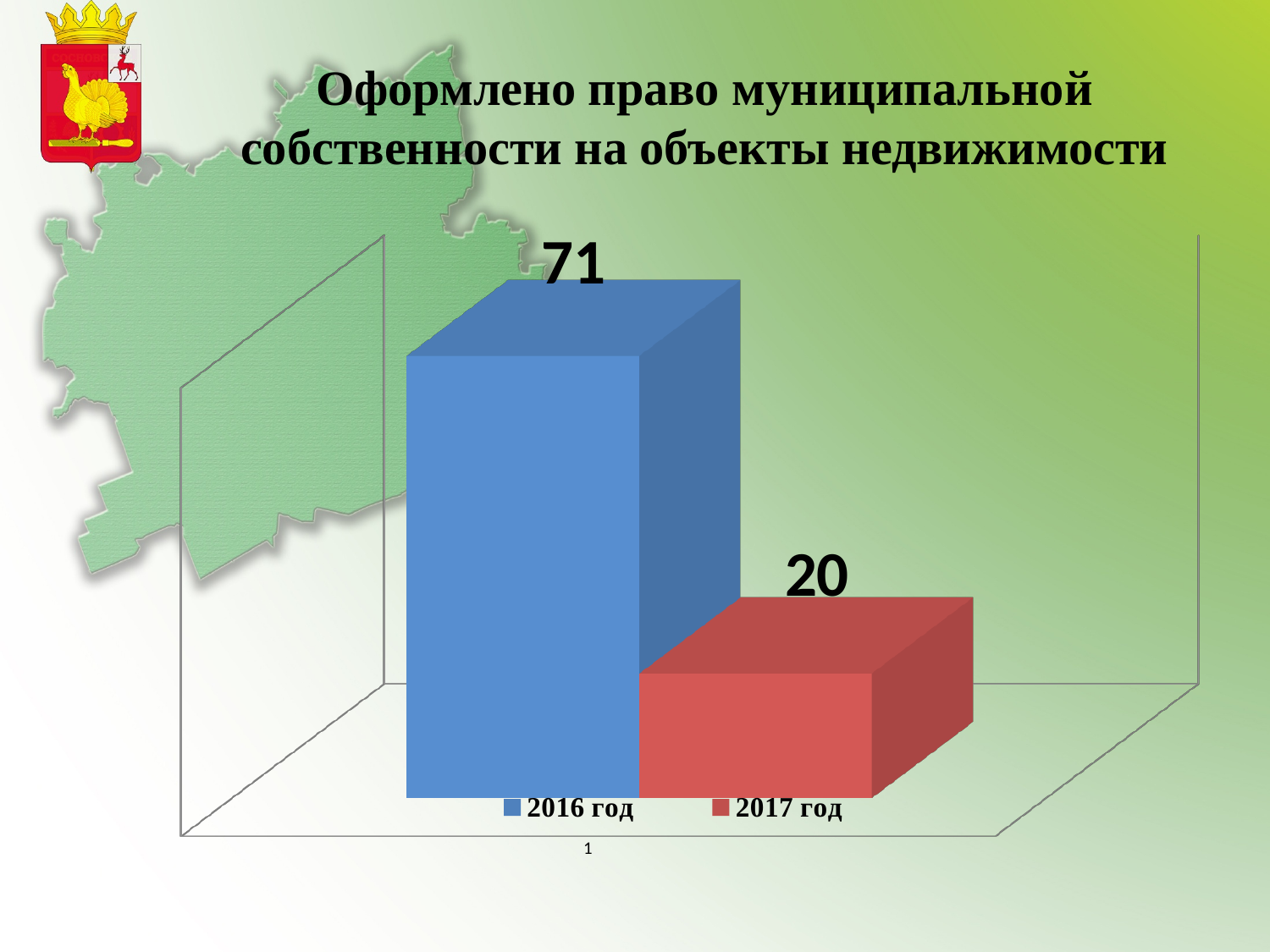

Оформлено право муниципальной собственности на объекты недвижимости

[unsupported chart]